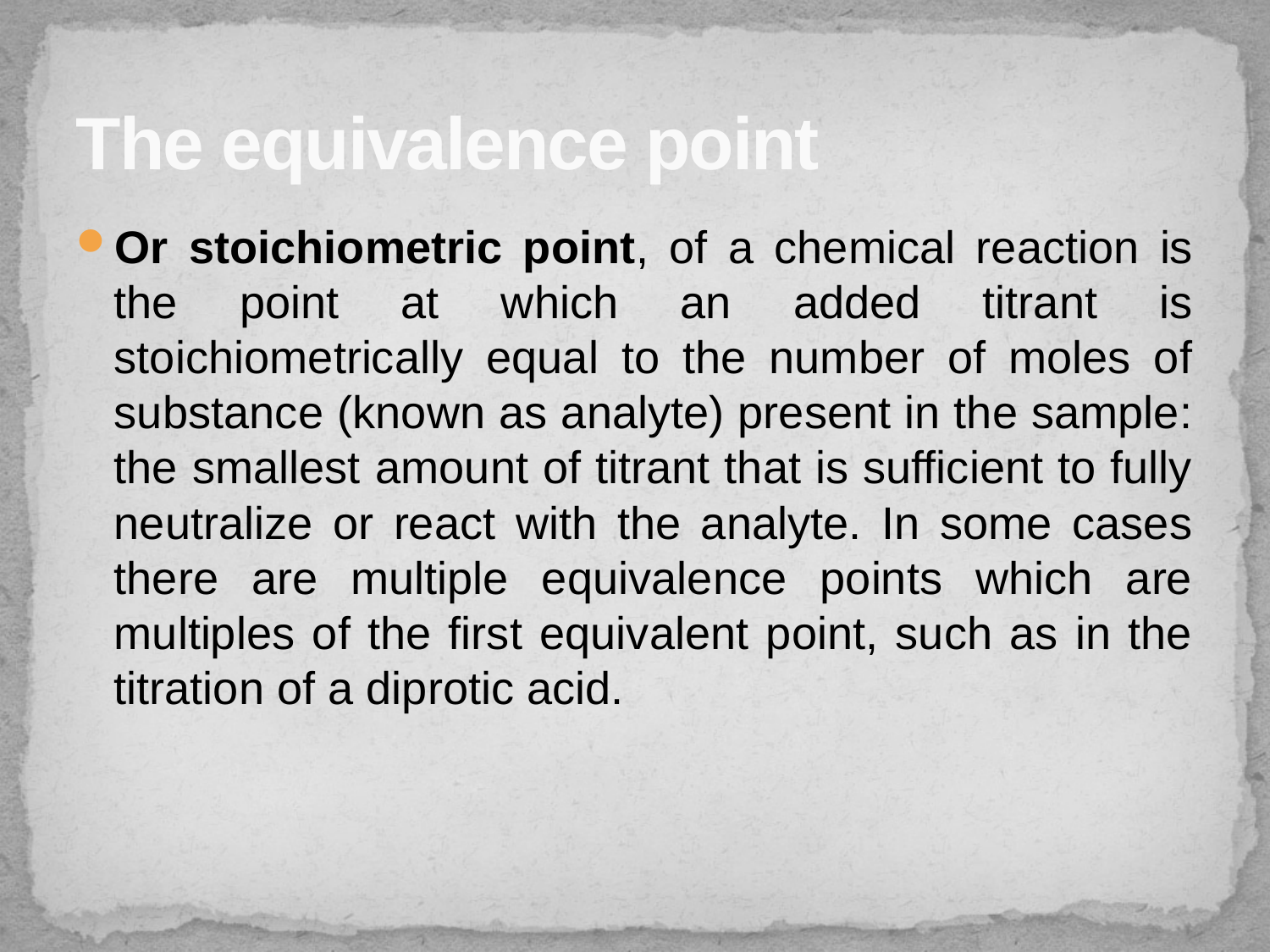

# The equivalence point
Or stoichiometric point, of a chemical reaction is the point at which an added titrant is stoichiometrically equal to the number of moles of substance (known as analyte) present in the sample: the smallest amount of titrant that is sufficient to fully neutralize or react with the analyte. In some cases there are multiple equivalence points which are multiples of the first equivalent point, such as in the titration of a diprotic acid.